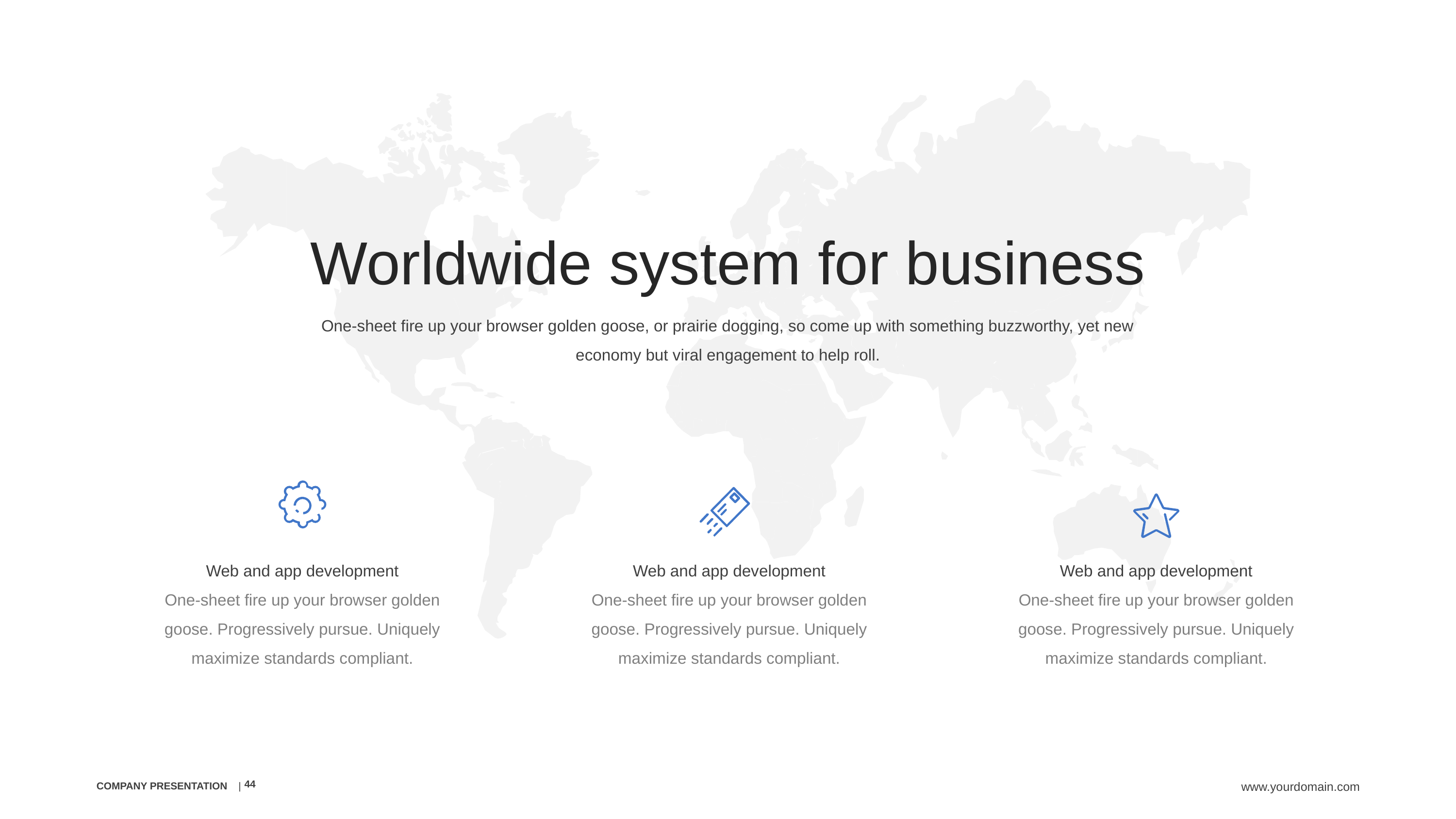

Worldwide system for business
One-sheet fire up your browser golden goose, or prairie dogging, so come up with something buzzworthy, yet new economy but viral engagement to help roll.

Web and app development
One-sheet fire up your browser golden goose. Progressively pursue. Uniquely maximize standards compliant.
Web and app development
One-sheet fire up your browser golden goose. Progressively pursue. Uniquely maximize standards compliant.
Web and app development
One-sheet fire up your browser golden goose. Progressively pursue. Uniquely maximize standards compliant.